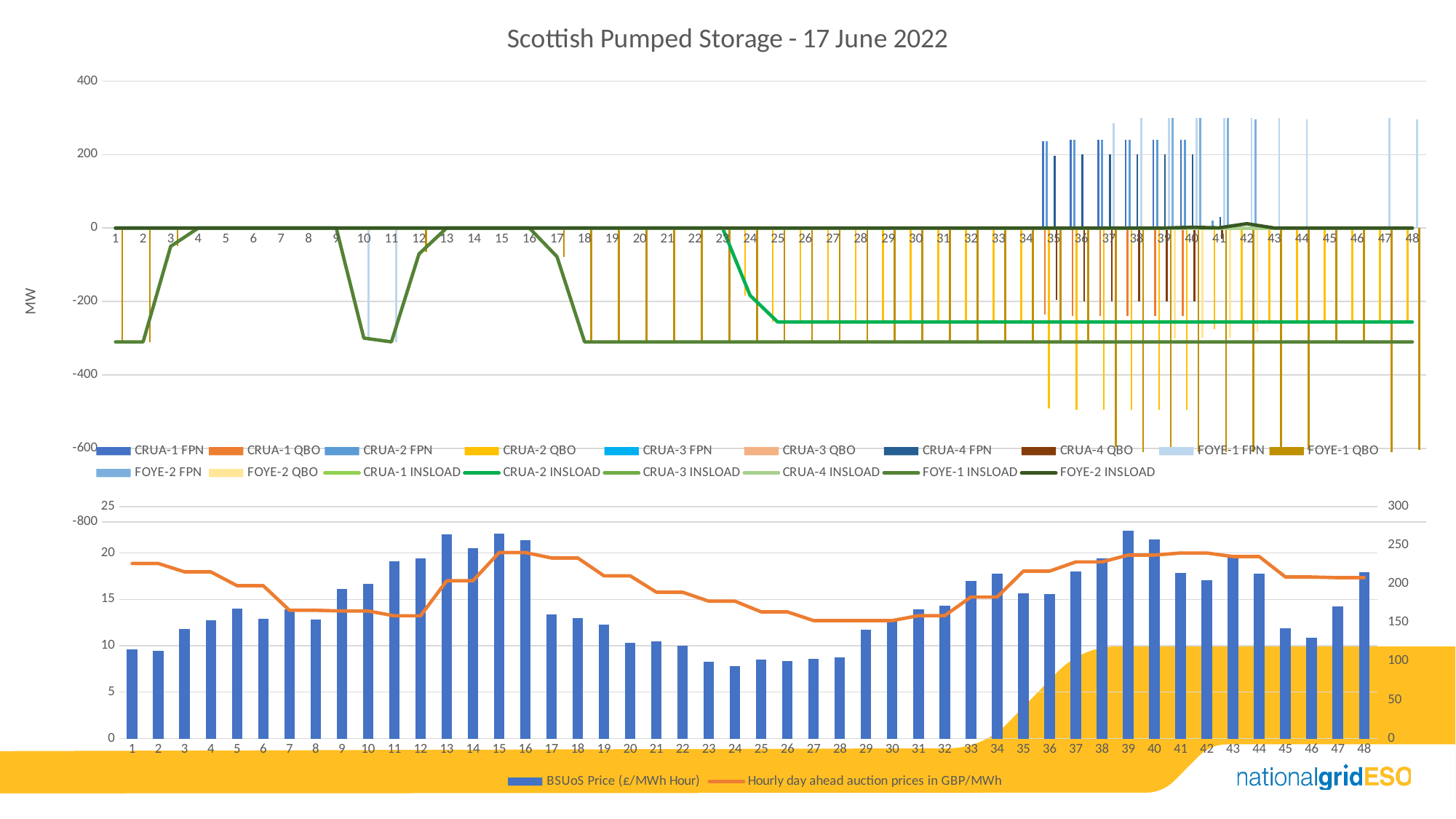

### Chart: Scottish Pumped Storage - 17 June 2022

| Category | CRUA-1 FPN | CRUA-1 QBO | CRUA-2 FPN | CRUA-2 QBO | CRUA-3 FPN | CRUA-3 QBO | CRUA-4 FPN | CRUA-4 QBO | FOYE-1 FPN | FOYE-1 QBO | FOYE-2 FPN | FOYE-2 QBO | CRUA-1 INSLOAD | CRUA-2 INSLOAD | CRUA-3 INSLOAD | CRUA-4 INSLOAD | FOYE-1 INSLOAD | FOYE-2 INSLOAD |
|---|---|---|---|---|---|---|---|---|---|---|---|---|---|---|---|---|---|---|

### Chart

| Category | BSUoS Price (£/MWh Hour) | Hourly day ahead auction prices in GBP/MWh |
|---|---|---|